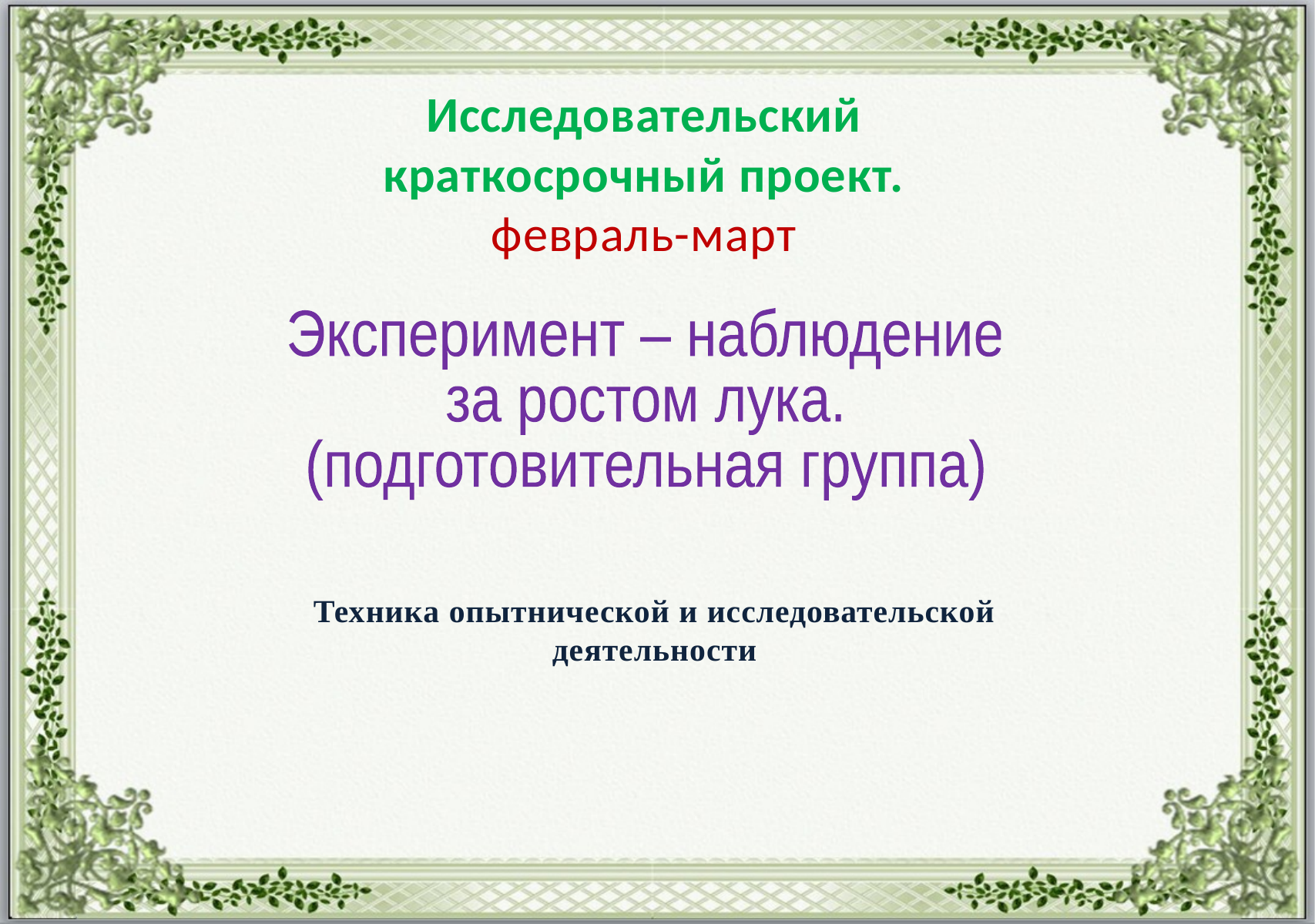

Исследовательский
краткосрочный проект.
февраль-март

Эксперимент – наблюдение
за ростом лука.
(подготовительная группа)
Техника опытнической и исследовательской деятельности